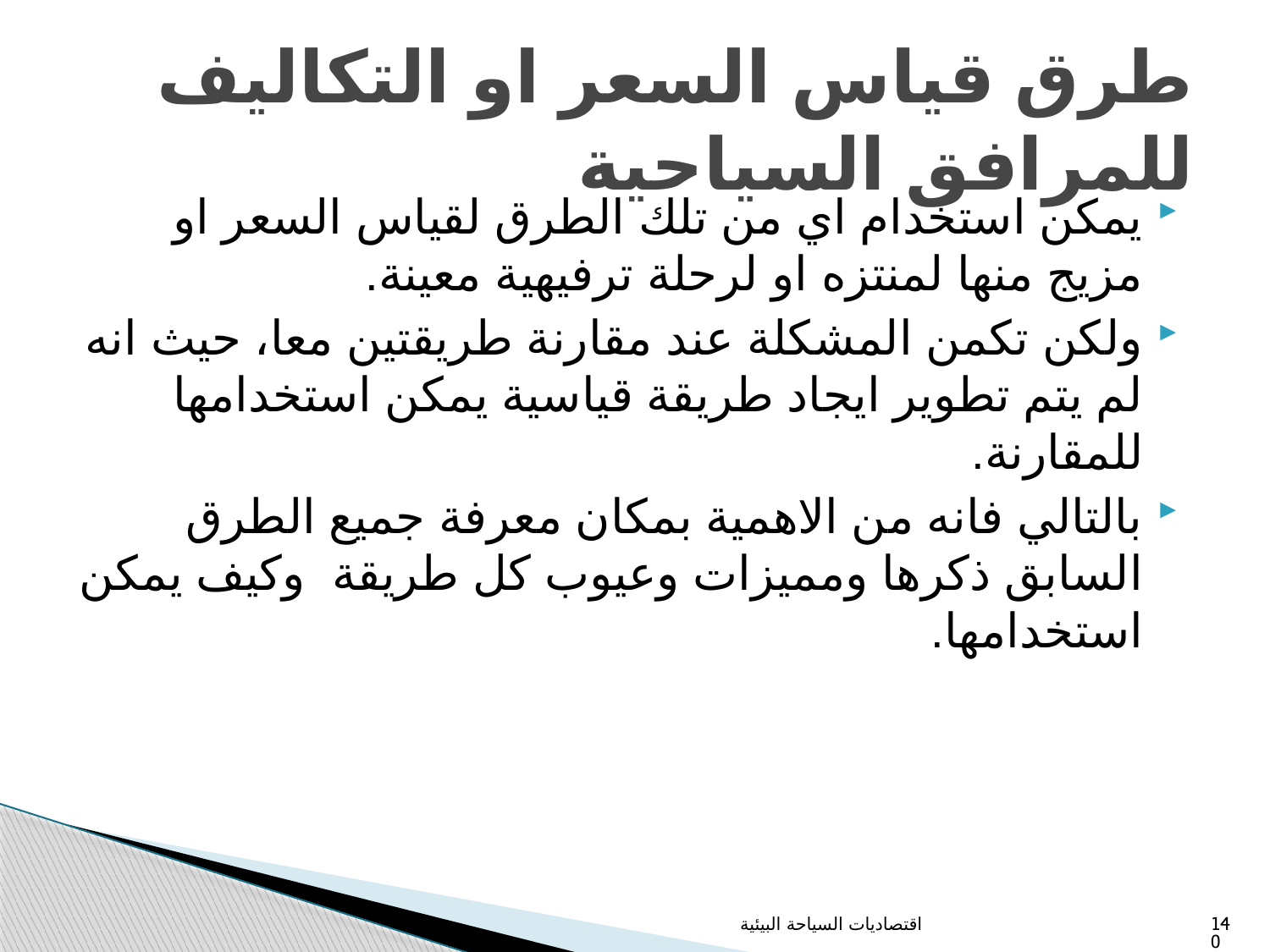

# طرق قياس السعر او التكاليف للمرافق السياحية
يمكن استخدام اي من تلك الطرق لقياس السعر او مزيج منها لمنتزه او لرحلة ترفيهية معينة.
ولكن تكمن المشكلة عند مقارنة طريقتين معا، حيث انه لم يتم تطوير ايجاد طريقة قياسية يمكن استخدامها للمقارنة.
بالتالي فانه من الاهمية بمكان معرفة جميع الطرق السابق ذكرها ومميزات وعيوب كل طريقة  وكيف يمكن استخدامها.
اقتصاديات السياحة البيئية
140